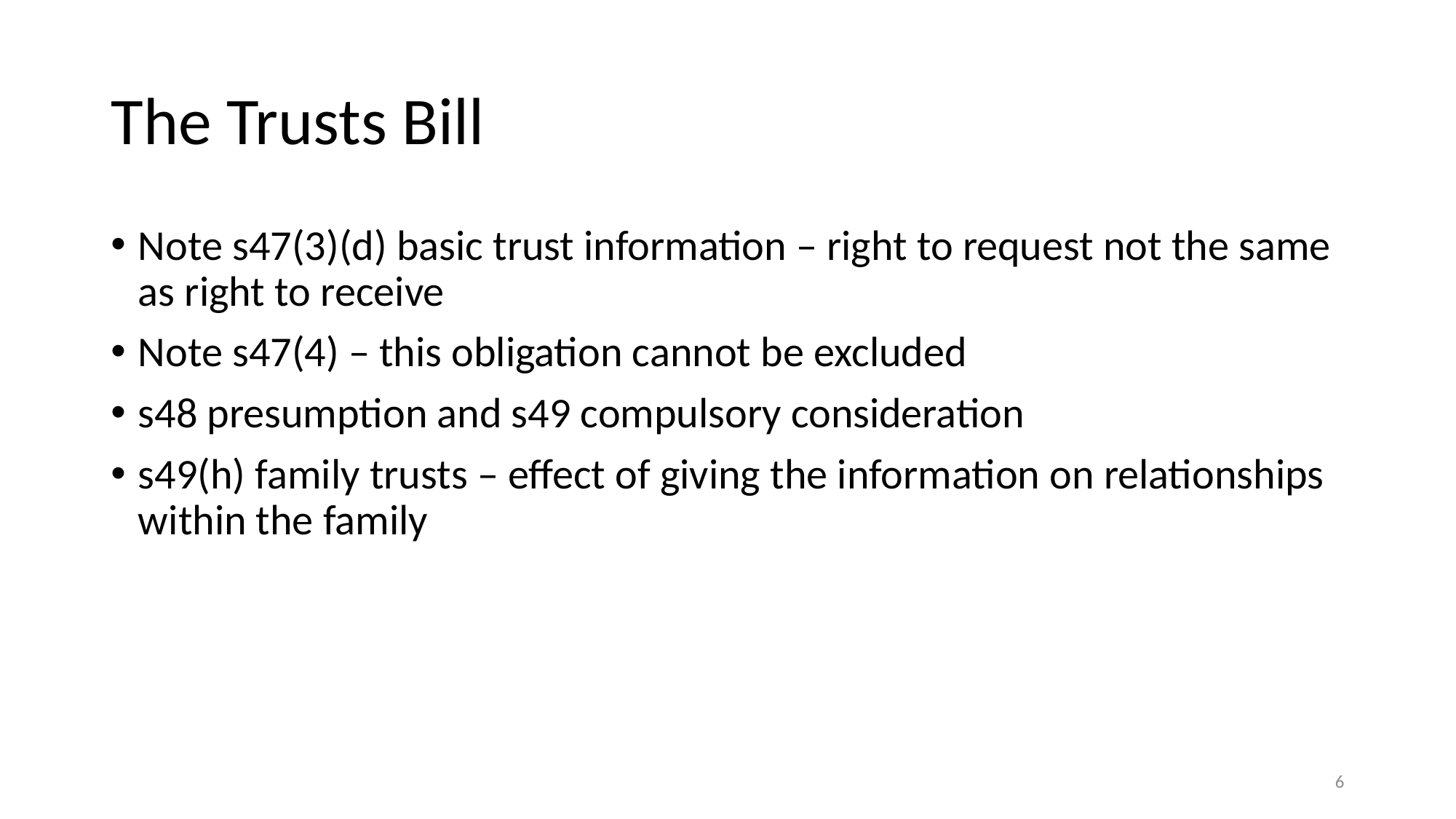

# The Trusts Bill
Note s47(3)(d) basic trust information – right to request not the same as right to receive
Note s47(4) – this obligation cannot be excluded
s48 presumption and s49 compulsory consideration
s49(h) family trusts – effect of giving the information on relationships within the family

6